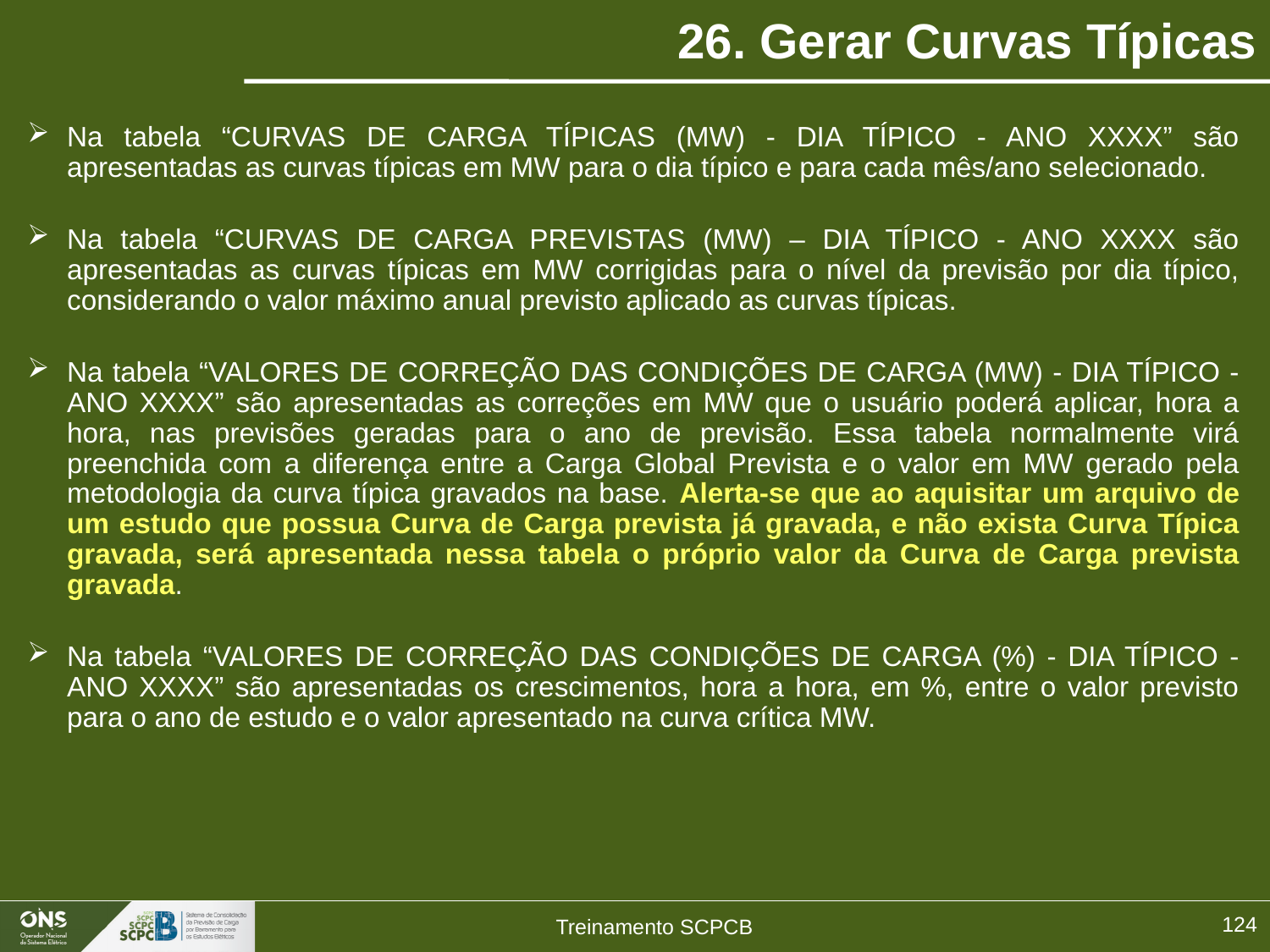

26. Gerar Curvas Típicas
Na tabela “CURVAS DE CARGA TÍPICAS (MW) - DIA TÍPICO - ANO XXXX” são apresentadas as curvas típicas em MW para o dia típico e para cada mês/ano selecionado.

Na tabela “CURVAS DE CARGA PREVISTAS (MW) – DIA TÍPICO - ANO XXXX são apresentadas as curvas típicas em MW corrigidas para o nível da previsão por dia típico, considerando o valor máximo anual previsto aplicado as curvas típicas.

Na tabela “VALORES DE CORREÇÃO DAS CONDIÇÕES DE CARGA (MW) - DIA TÍPICO - ANO XXXX” são apresentadas as correções em MW que o usuário poderá aplicar, hora a hora, nas previsões geradas para o ano de previsão. Essa tabela normalmente virá preenchida com a diferença entre a Carga Global Prevista e o valor em MW gerado pela metodologia da curva típica gravados na base. Alerta-se que ao aquisitar um arquivo de um estudo que possua Curva de Carga prevista já gravada, e não exista Curva Típica gravada, será apresentada nessa tabela o próprio valor da Curva de Carga prevista gravada.

Na tabela “VALORES DE CORREÇÃO DAS CONDIÇÕES DE CARGA (%) - DIA TÍPICO - ANO XXXX” são apresentadas os crescimentos, hora a hora, em %, entre o valor previsto para o ano de estudo e o valor apresentado na curva crítica MW.